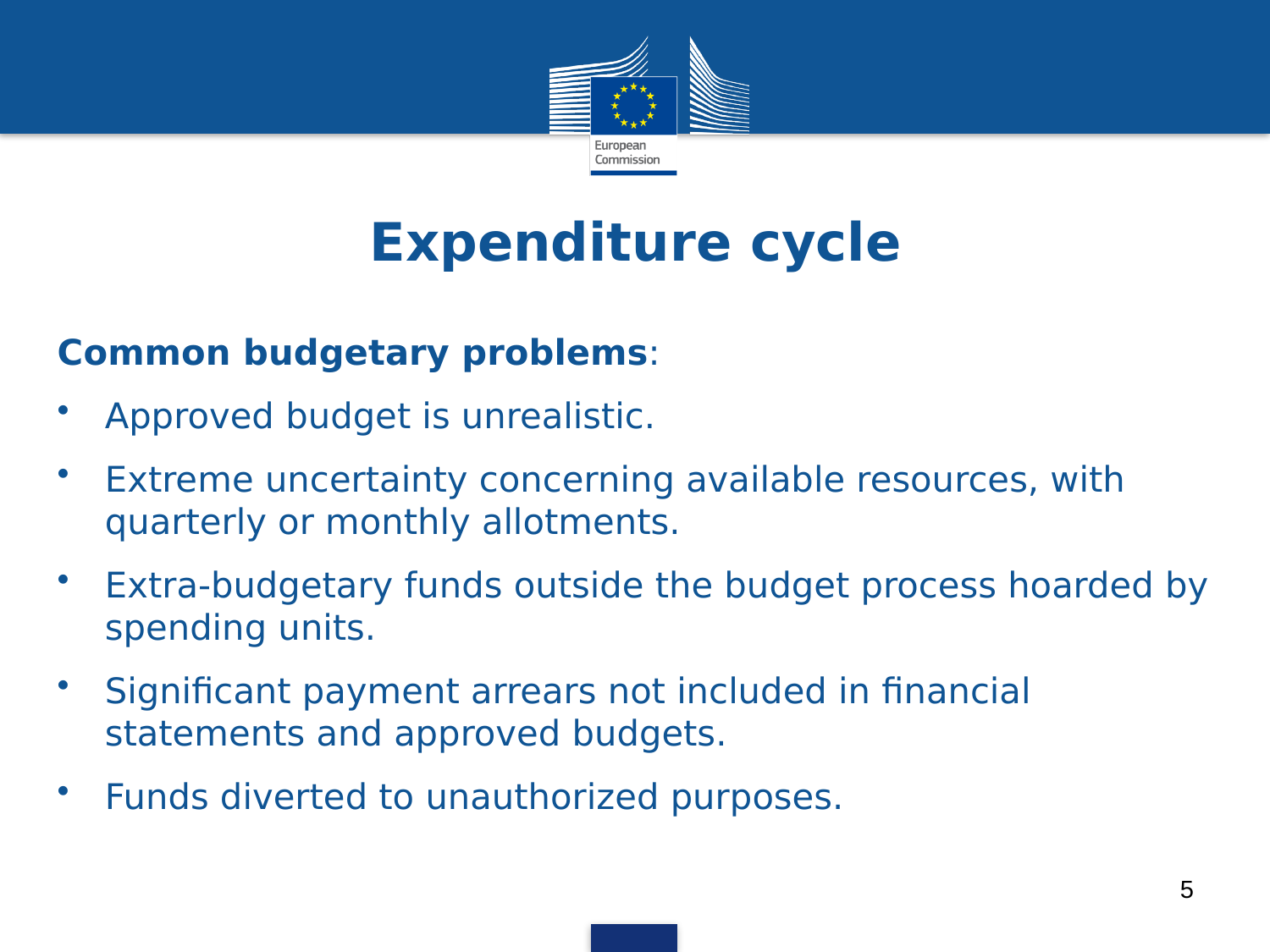

# Expenditure cycle
Common budgetary problems:
Approved budget is unrealistic.
Extreme uncertainty concerning available resources, with quarterly or monthly allotments.
Extra-budgetary funds outside the budget process hoarded by spending units.
Significant payment arrears not included in financial statements and approved budgets.
Funds diverted to unauthorized purposes.
5